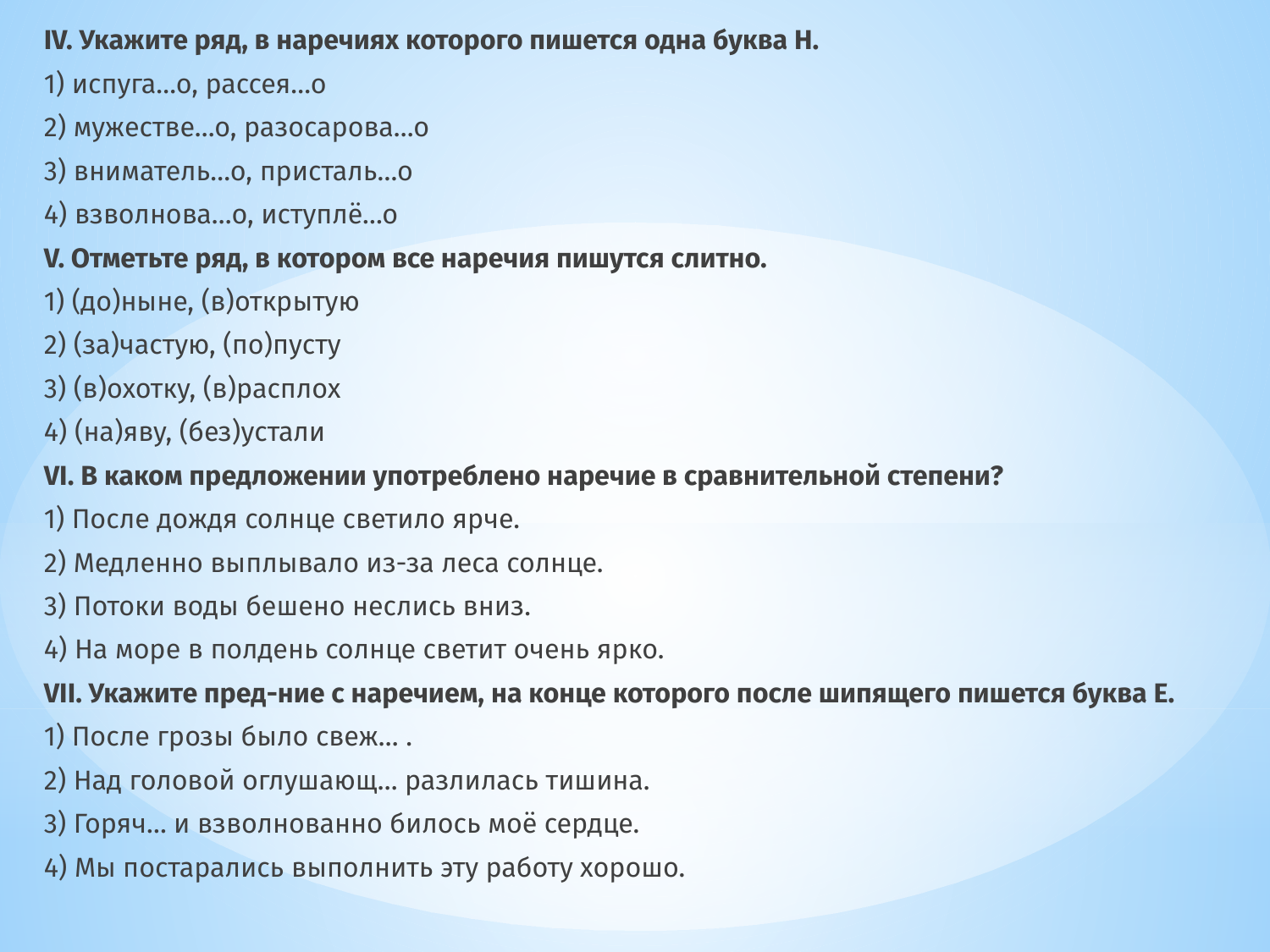

IV. Укажите ряд, в наречиях которого пишется одна буква Н.
1) испуга…о, рассея…о
2) мужестве…о, разосарова…о
3) вниматель…о, присталь…о
4) взволнова…о, иступлё…о
V. Отметьте ряд, в котором все наречия пишутся слитно.
1) (до)ныне, (в)открытую
2) (за)частую, (по)пусту
3) (в)охотку, (в)расплох
4) (на)яву, (без)устали
VI. В каком предложении употреблено наречие в сравнительной степени?
1) После дождя солнце светило ярче.
2) Медленно выплывало из-за леса солнце.
3) Потоки воды бешено неслись вниз.
4) На море в полдень солнце светит очень ярко.
VII. Укажите пред-ние с наречием, на конце которого после шипящего пишется буква Е.
1) После грозы было свеж… .
2) Над головой оглушающ… разлилась тишина.
3) Горяч… и взволнованно билось моё сердце.
4) Мы постарались выполнить эту работу хорошо.